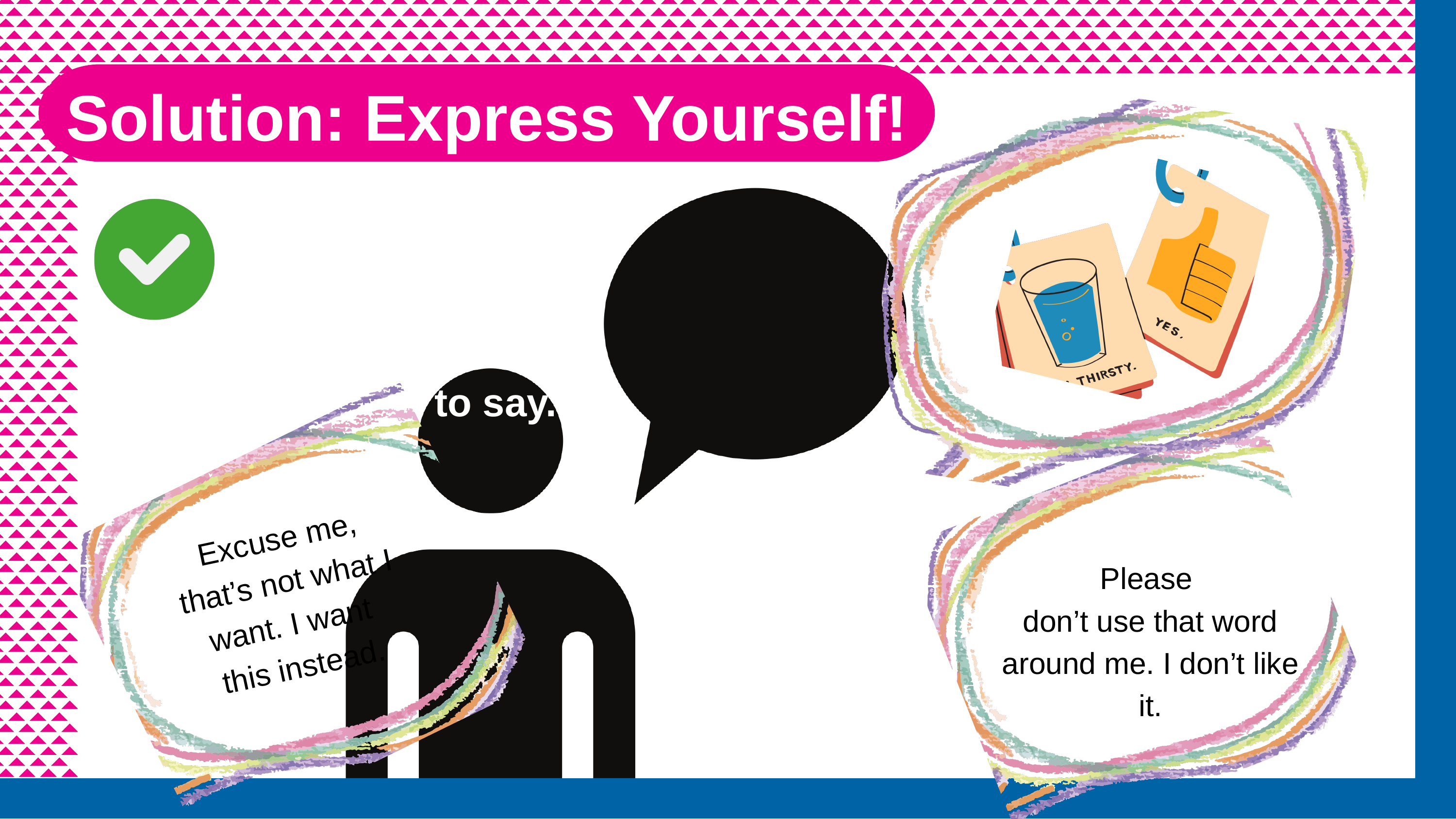

Solution: Express Yourself!

Hey!
I have
something
to say.

Excuse me,
that’s not what I want. I want
this instead.

Please
don’t use that word around me. I don’t like it.